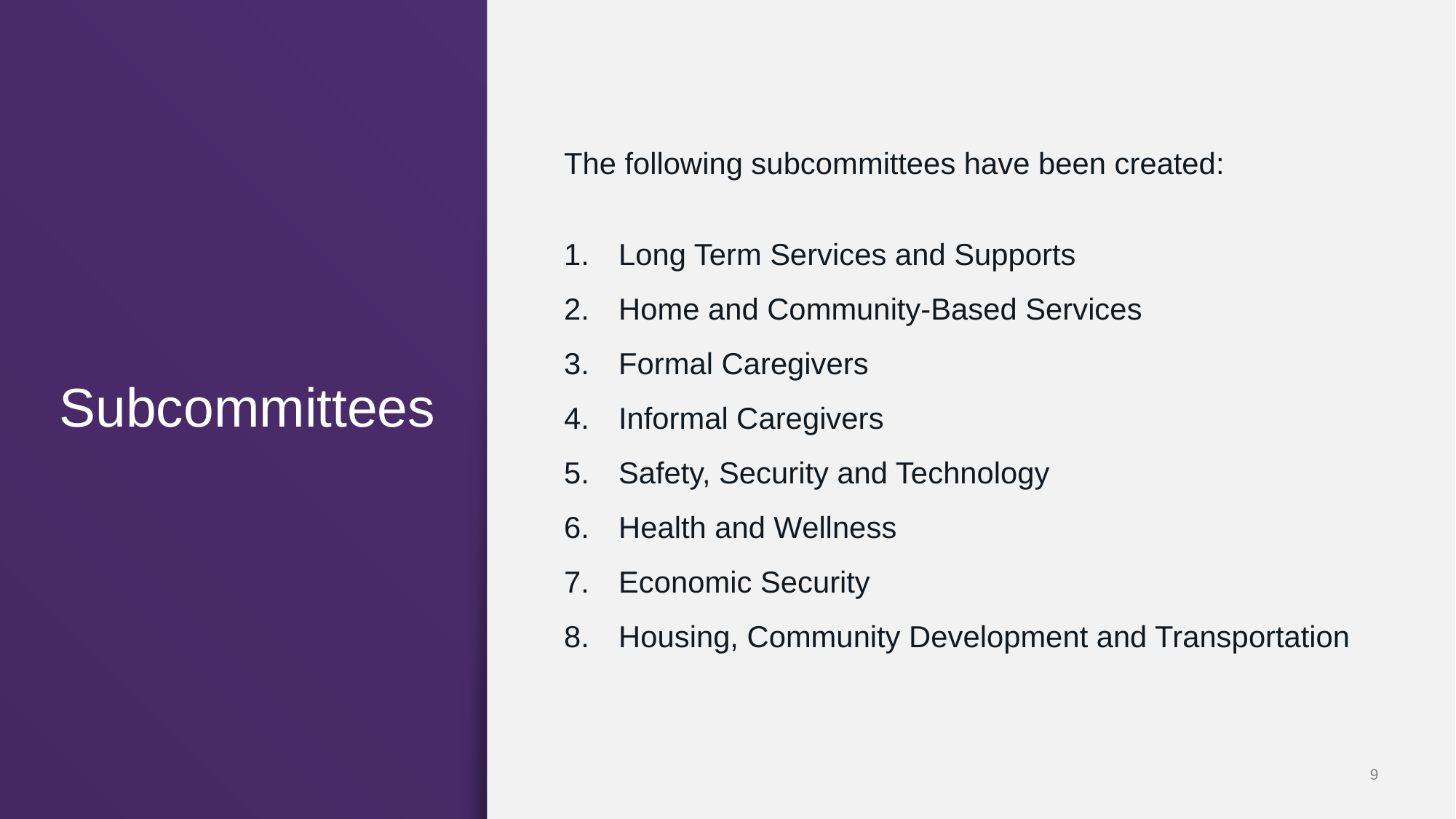

The following subcommittees have been created:

Long Term Services and Supports
Home and Community-Based Services
Formal Caregivers
Informal Caregivers
Safety, Security and Technology
Health and Wellness
Economic Security
Housing, Community Development and Transportation

# Subcommittees